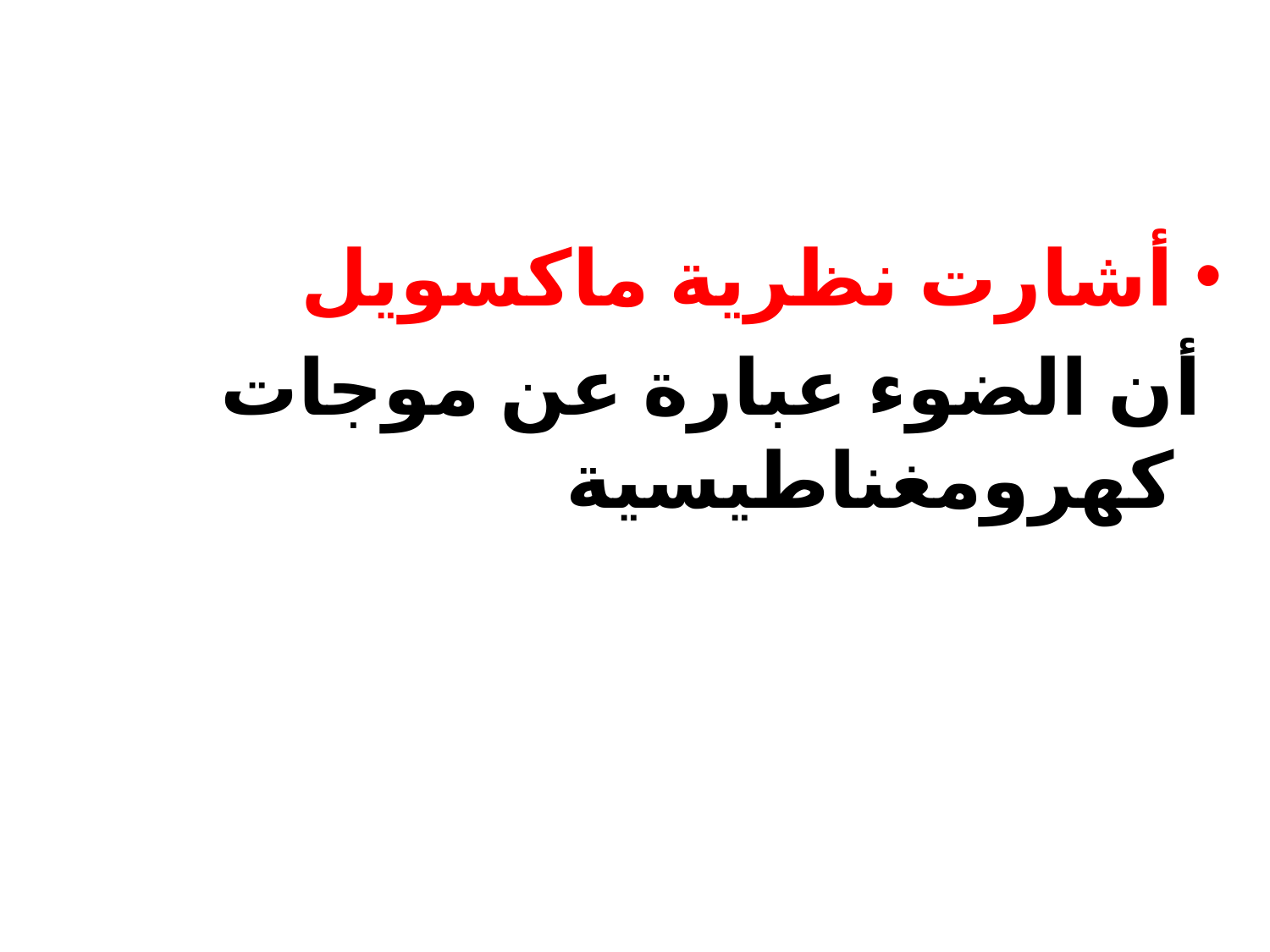

أشارت نظرية ماكسويل
 أن الضوء عبارة عن موجات كهرومغناطيسية